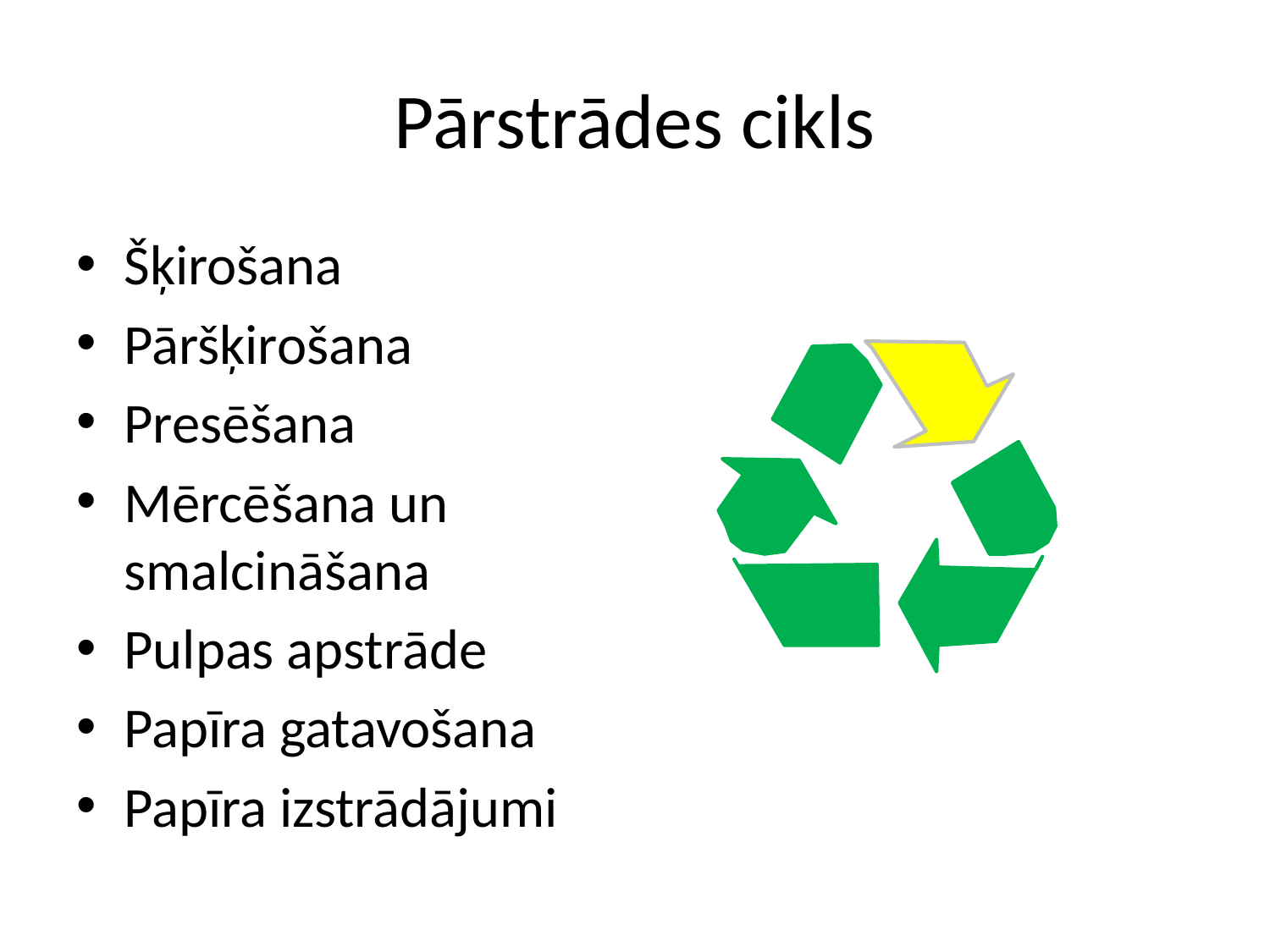

# Pārstrādes cikls
Šķirošana
Pāršķirošana
Presēšana
Mērcēšana un smalcināšana
Pulpas apstrāde
Papīra gatavošana
Papīra izstrādājumi